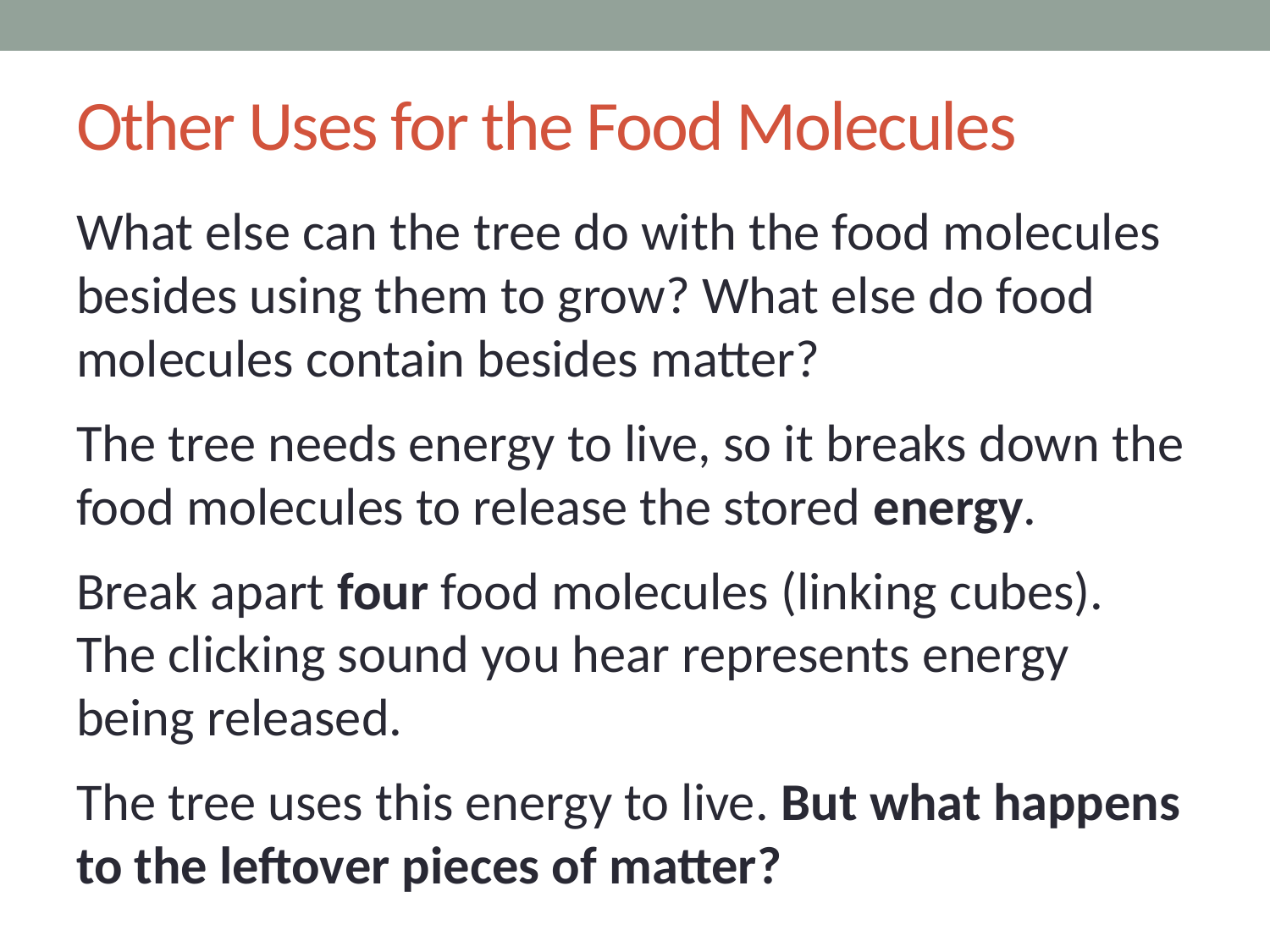

# Other Uses for the Food Molecules
What else can the tree do with the food molecules besides using them to grow? What else do food molecules contain besides matter?
The tree needs energy to live, so it breaks down the food molecules to release the stored energy.
Break apart four food molecules (linking cubes). The clicking sound you hear represents energy being released.
The tree uses this energy to live. But what happens to the leftover pieces of matter?